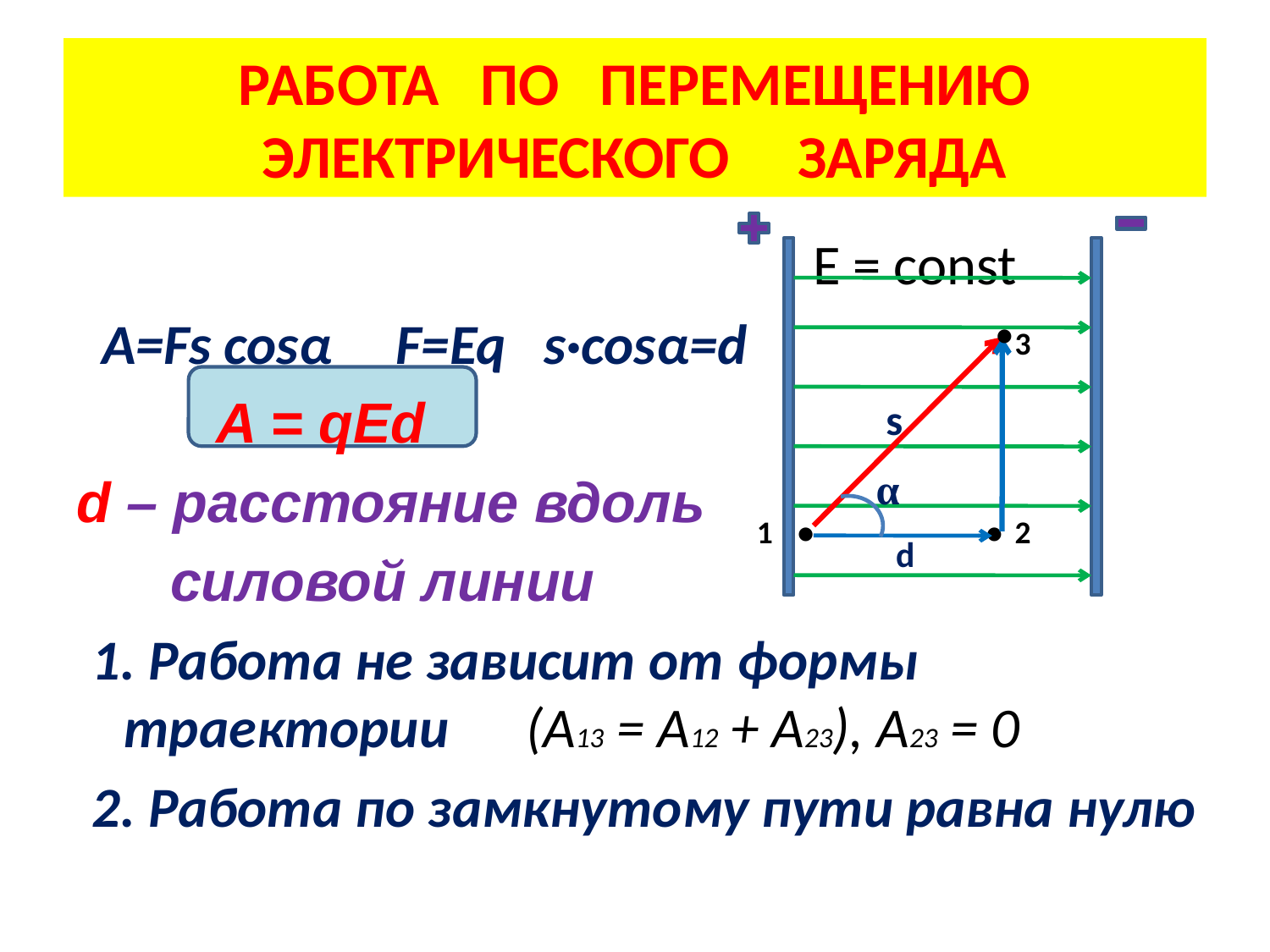

# РАБОТА   ПО   ПЕРЕМЕЩЕНИЮ ЭЛЕКТРИЧЕСКОГО     ЗАРЯДА

                                                          E = const
  A=Fs cosα     F=Eq   s·cosα=d
           A = qEd
d – расстояние вдоль
      силовой линии
 1. Работа не зависит от формы траектории      (А13 = А12 + А23), А23 = 0
 2. Работа по замкнутому пути равна нулю

●
3

s
α

1
●
●
2
d